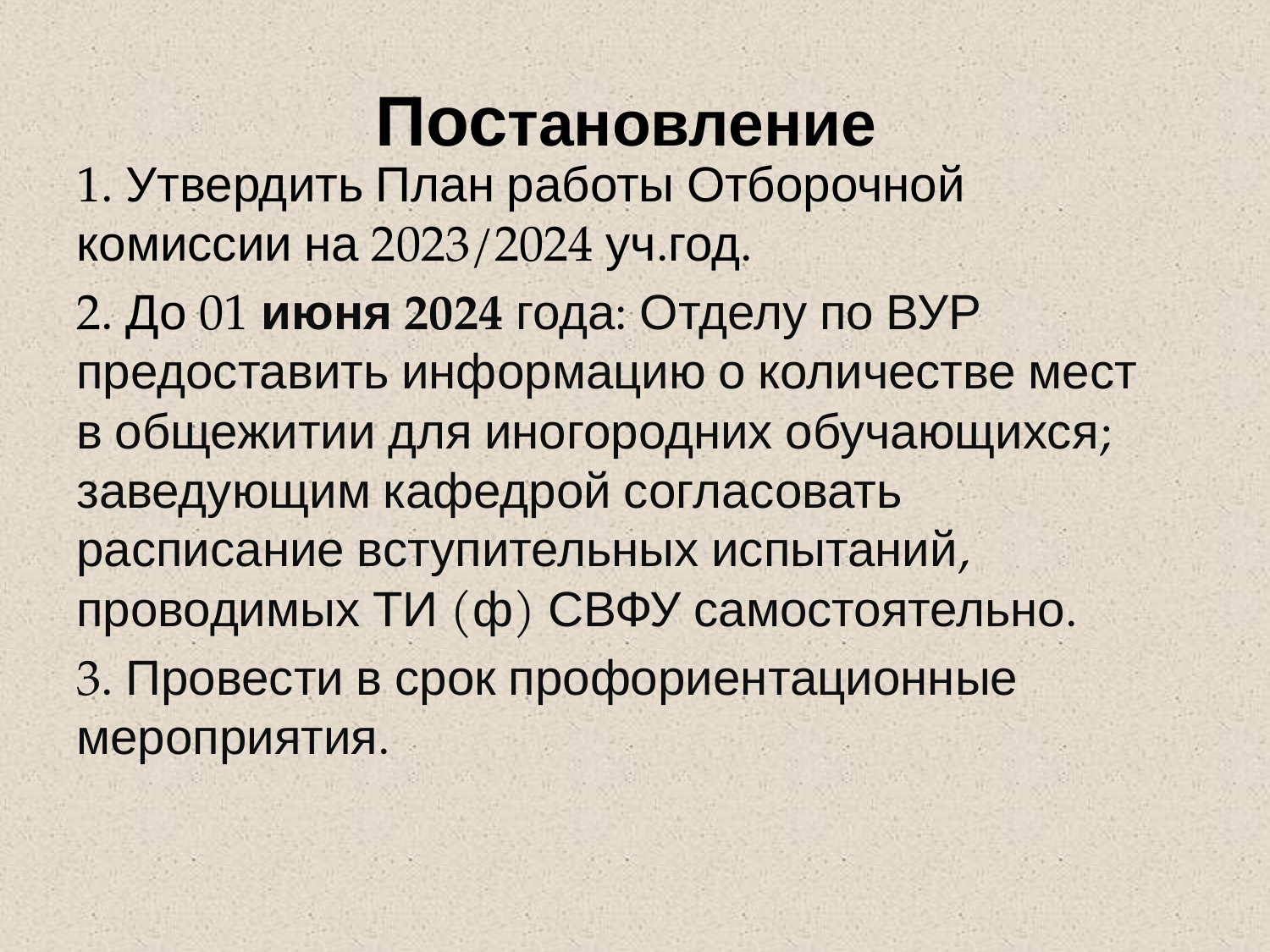

# Постановление
1. Утвердить План работы Отборочной комиссии на 2023/2024 уч.год.
2. До 01 июня 2024 года: Отделу по ВУР предоставить информацию о количестве мест в общежитии для иногородних обучающихся; заведующим кафедрой согласовать расписание вступительных испытаний, проводимых ТИ (ф) СВФУ самостоятельно.
3. Провести в срок профориентационные мероприятия.